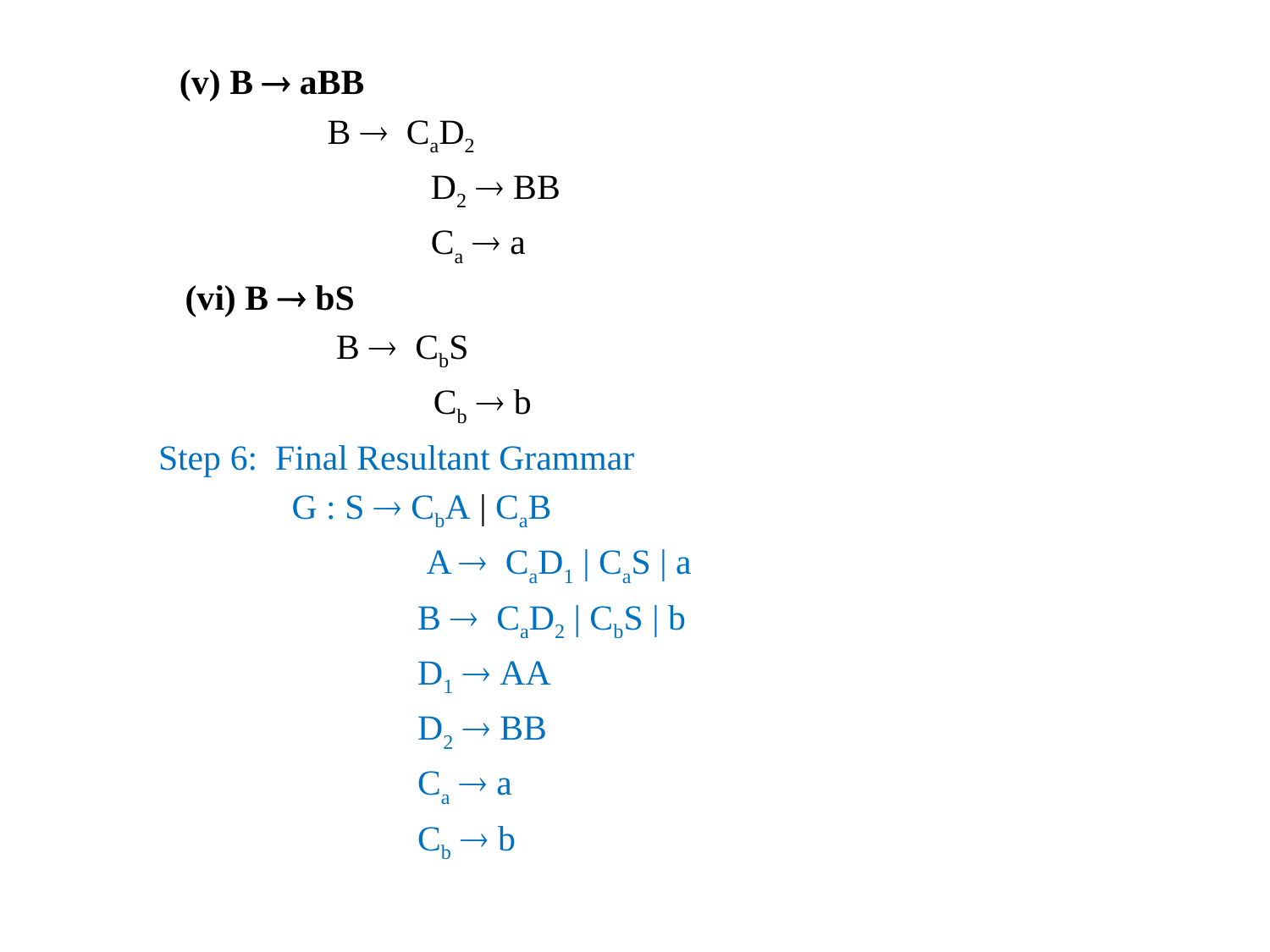

(v) B → aBB
                      B →  CaD2
		              D2 → BB
		              Ca → a
      (vi) B → bS
                       B →  CbS
			Cb → b
   Step 6:  Final Resultant Grammar
                  G : S → CbA | CaB
			 A →  CaD1 | CaS | a
			B →  CaD2 | CbS | b
			D1 → AA
			D2 → BB
			Ca → a
			Cb → b